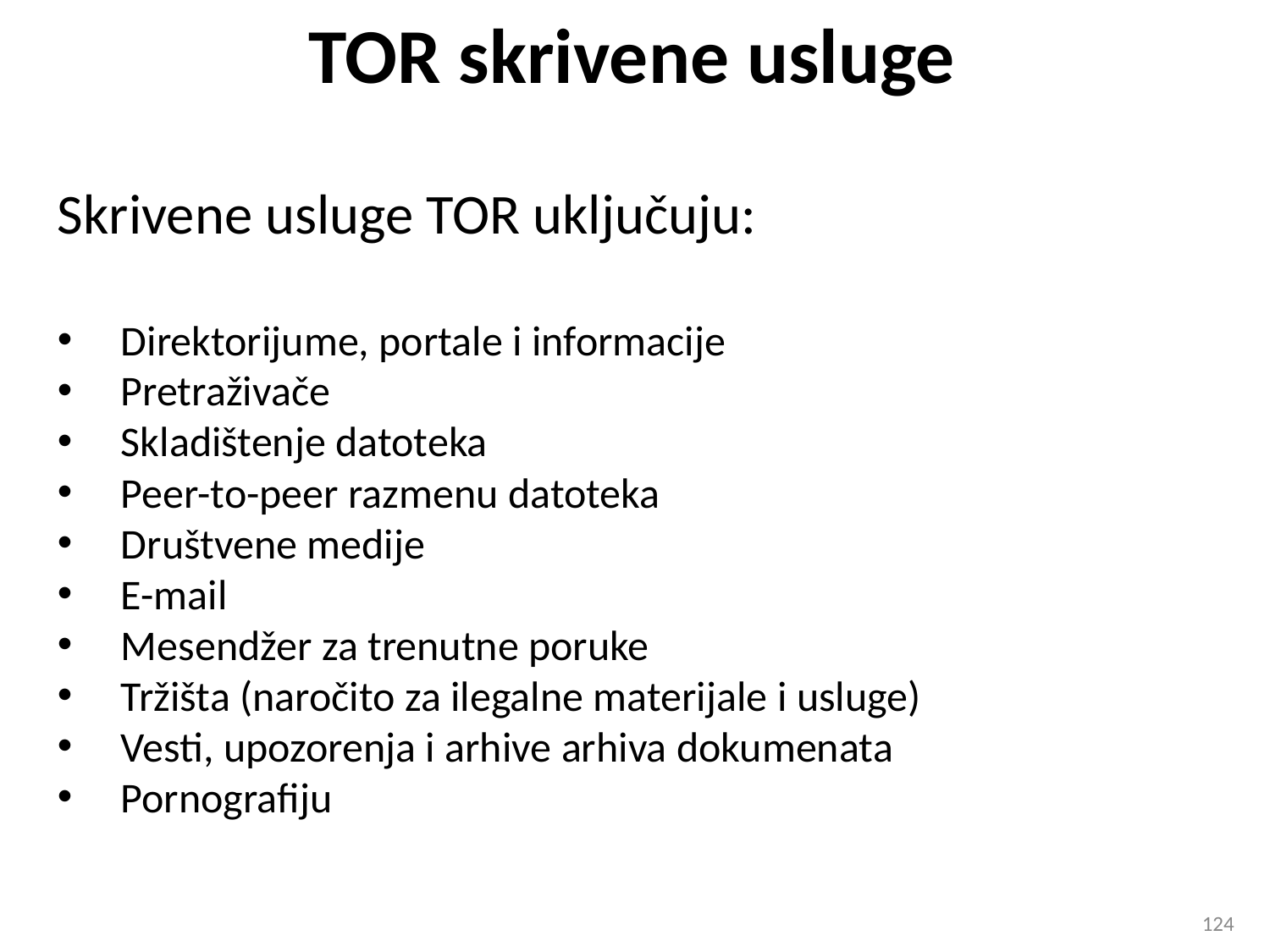

# TOR skrivene usluge
Skrivene usluge TOR uključuju:

Direktorijume, portale i informacije
Pretraživače
Skladištenje datoteka
Peer-to-peer razmenu datoteka
Društvene medije
E-mail
Mesendžer za trenutne poruke
Tržišta (naročito za ilegalne materijale i usluge)
Vesti, upozorenja i arhive arhiva dokumenata
Pornografiju

124